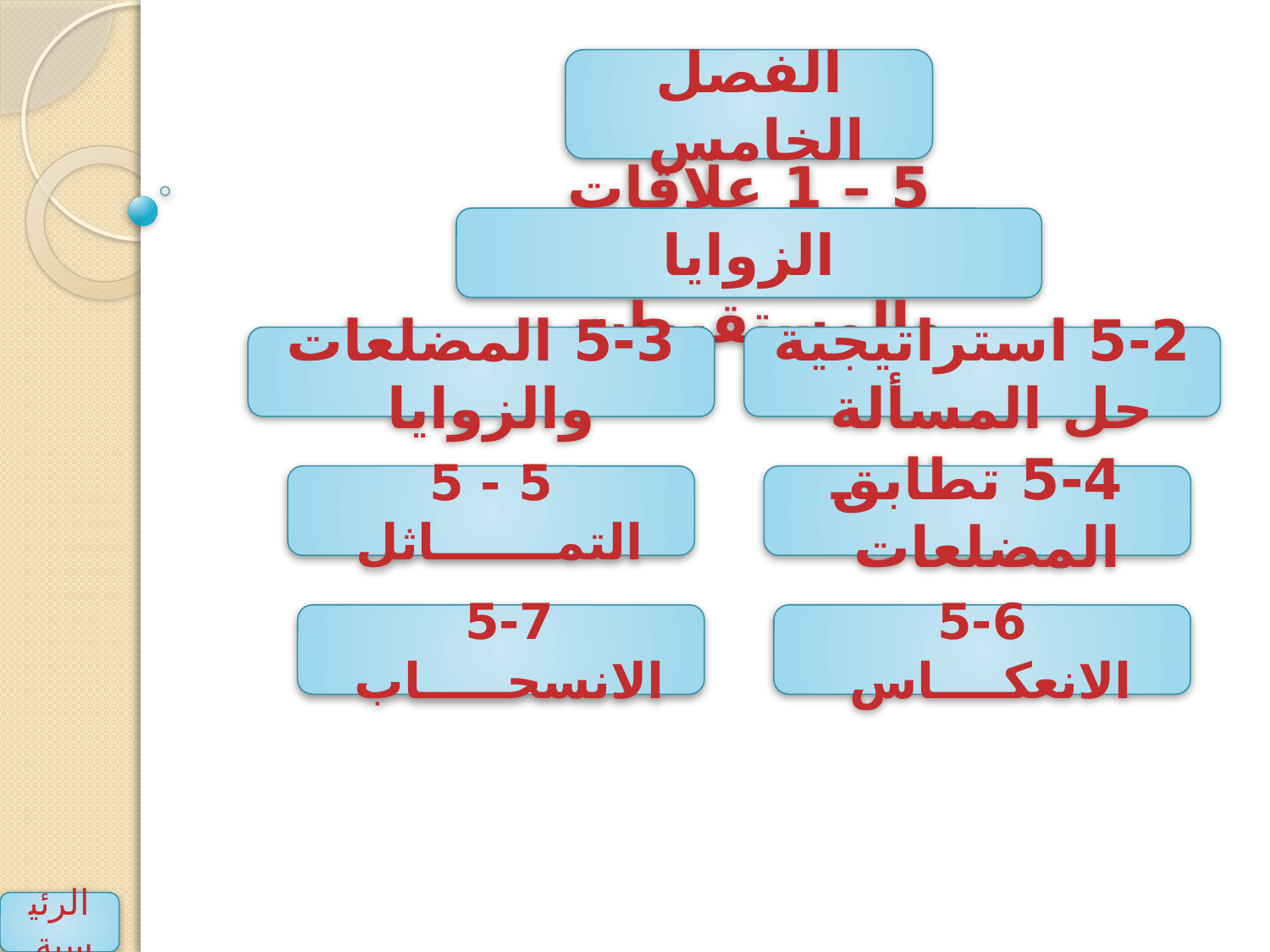

الفصل الخامس
5 – 1 علاقات الزوايا والمستقيمات
5-3 المضلعات والزوايا
5-2 استراتيجية حل المسألة
5 - 5 التمـــــــاثل
5-4 تطابق المضلعات
5-7  الانسحـــــاب
5-6 الانعكــــاس
الرئيسية